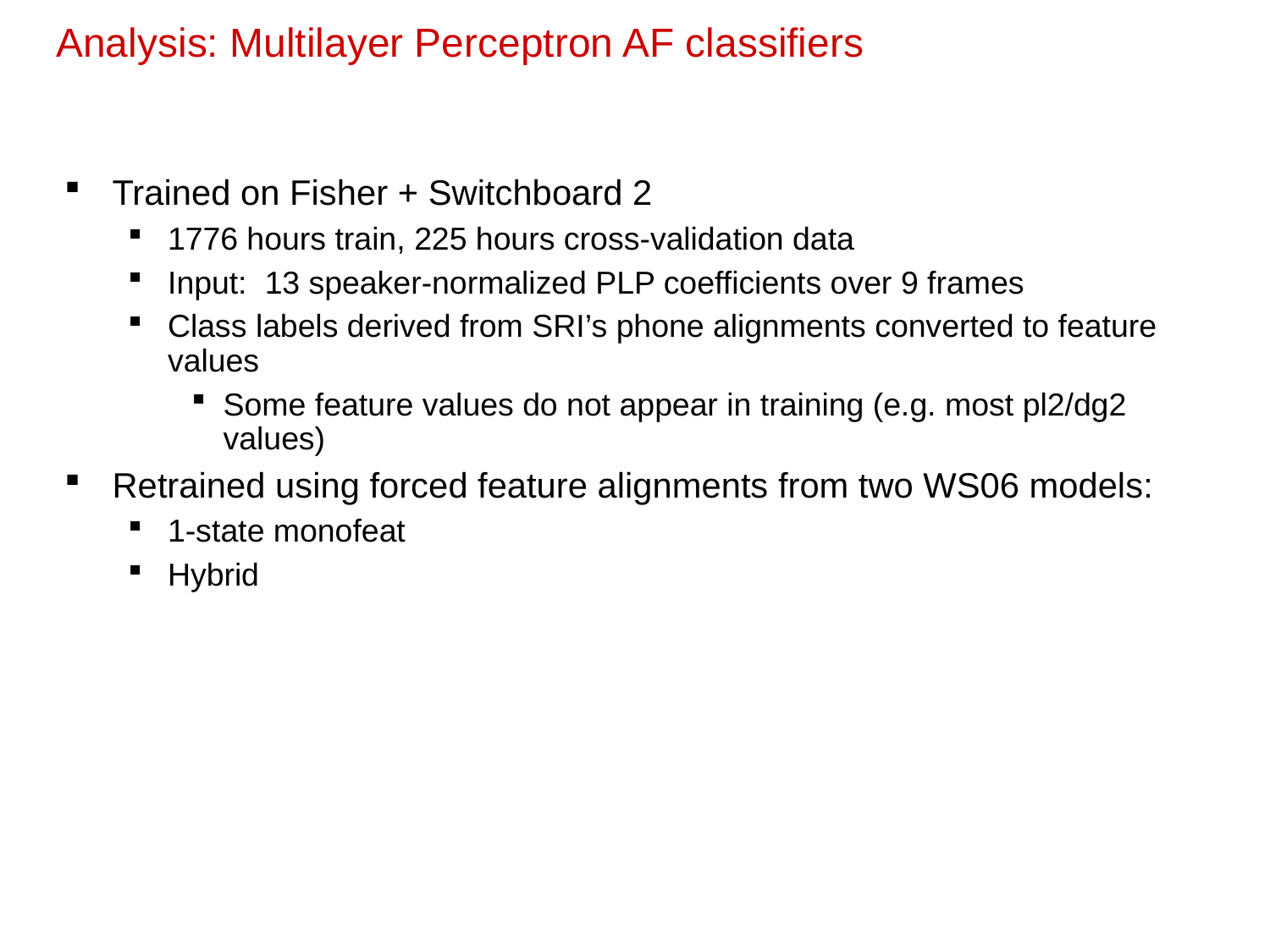

Analysis: Multilayer Perceptron AF classifiers
Trained on Fisher + Switchboard 2
1776 hours train, 225 hours cross-validation data
Input:  13 speaker-normalized PLP coefficients over 9 frames
Class labels derived from SRI’s phone alignments converted to feature values
Some feature values do not appear in training (e.g. most pl2/dg2 values)
Retrained using forced feature alignments from two WS06 models:
1-state monofeat
Hybrid